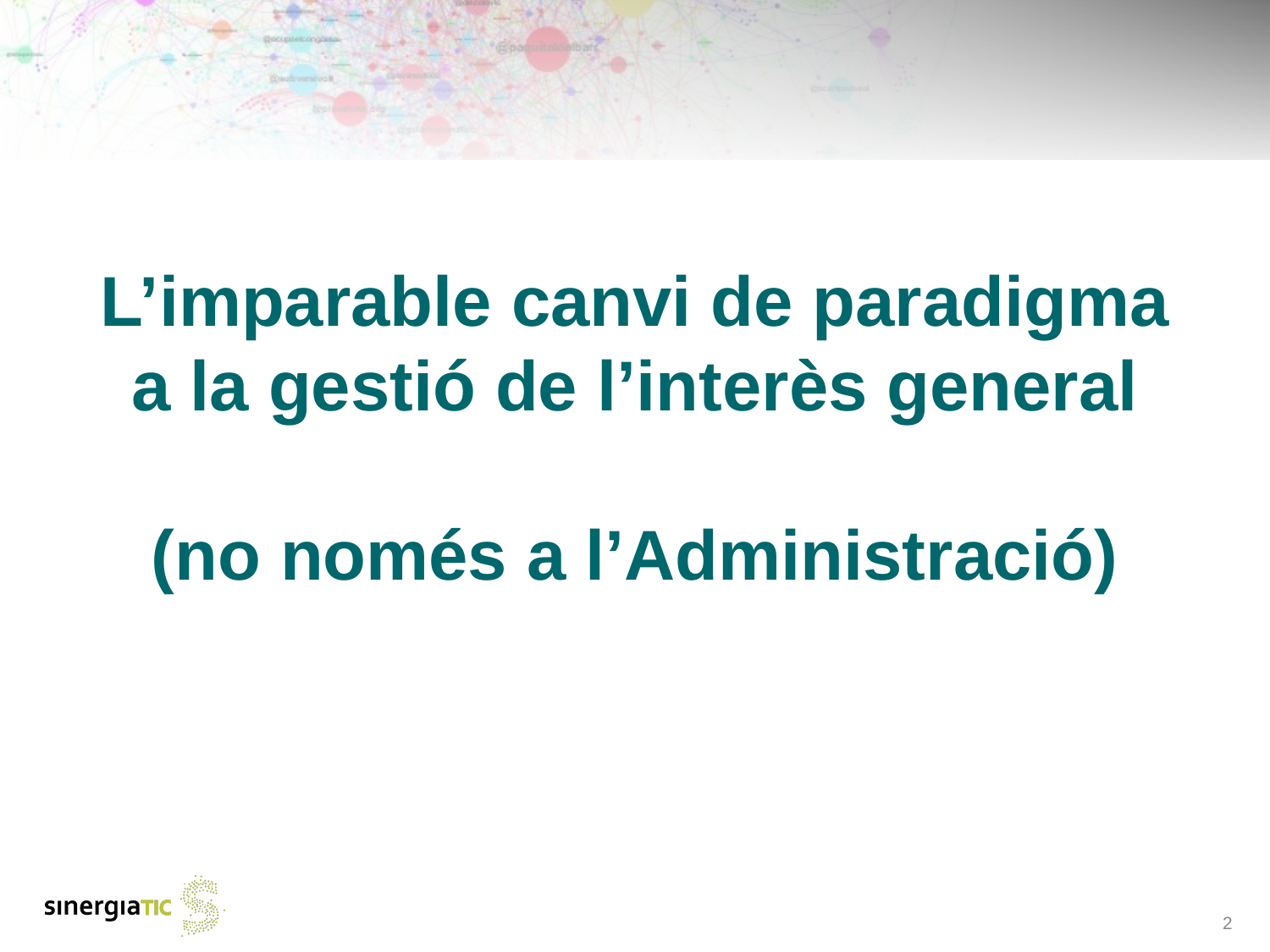

# L’imparable canvi de paradigma a la gestió de l’interès general (no només a l’Administració)